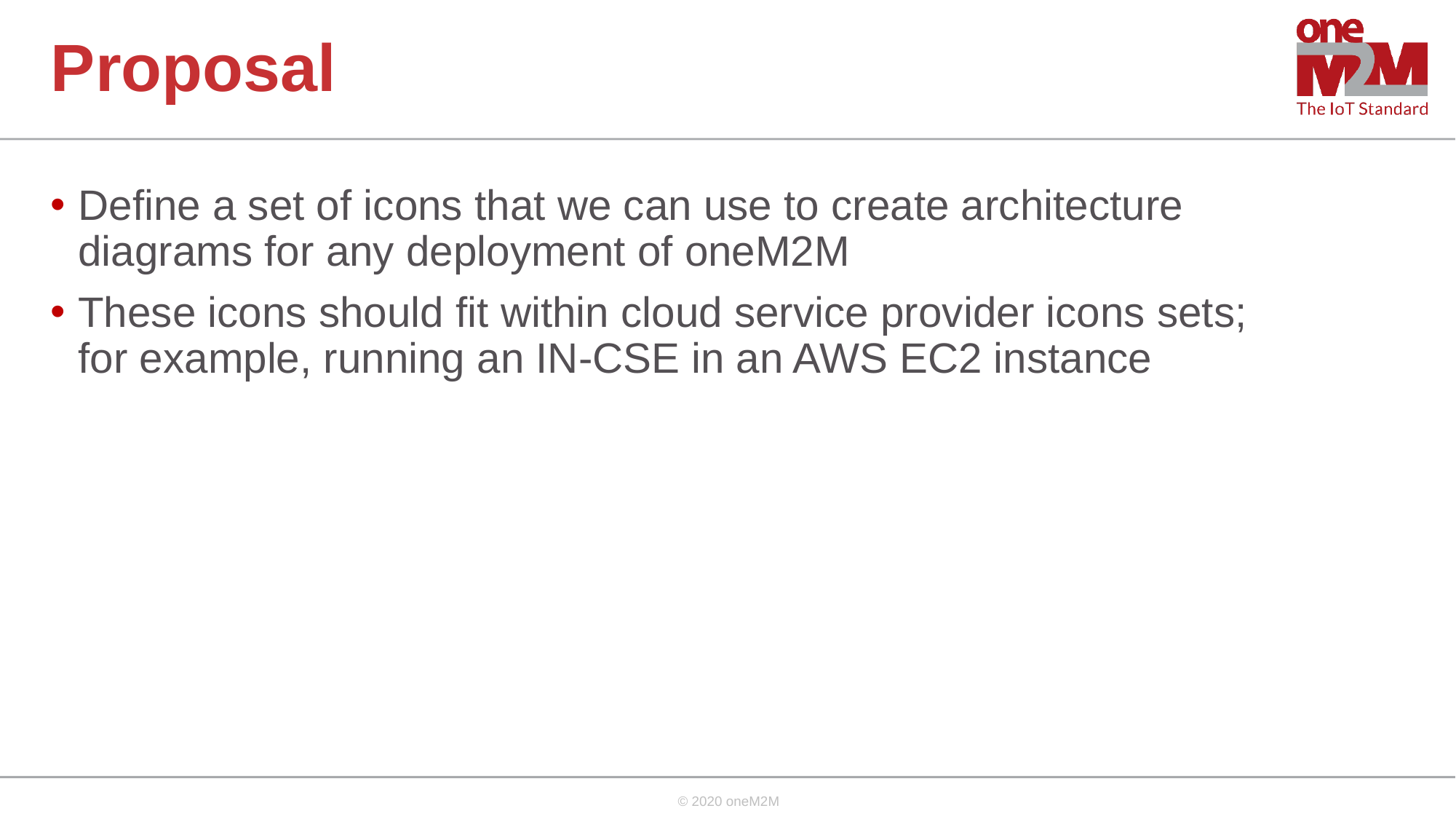

# Proposal
Define a set of icons that we can use to create architecture diagrams for any deployment of oneM2M
These icons should fit within cloud service provider icons sets; for example, running an IN-CSE in an AWS EC2 instance